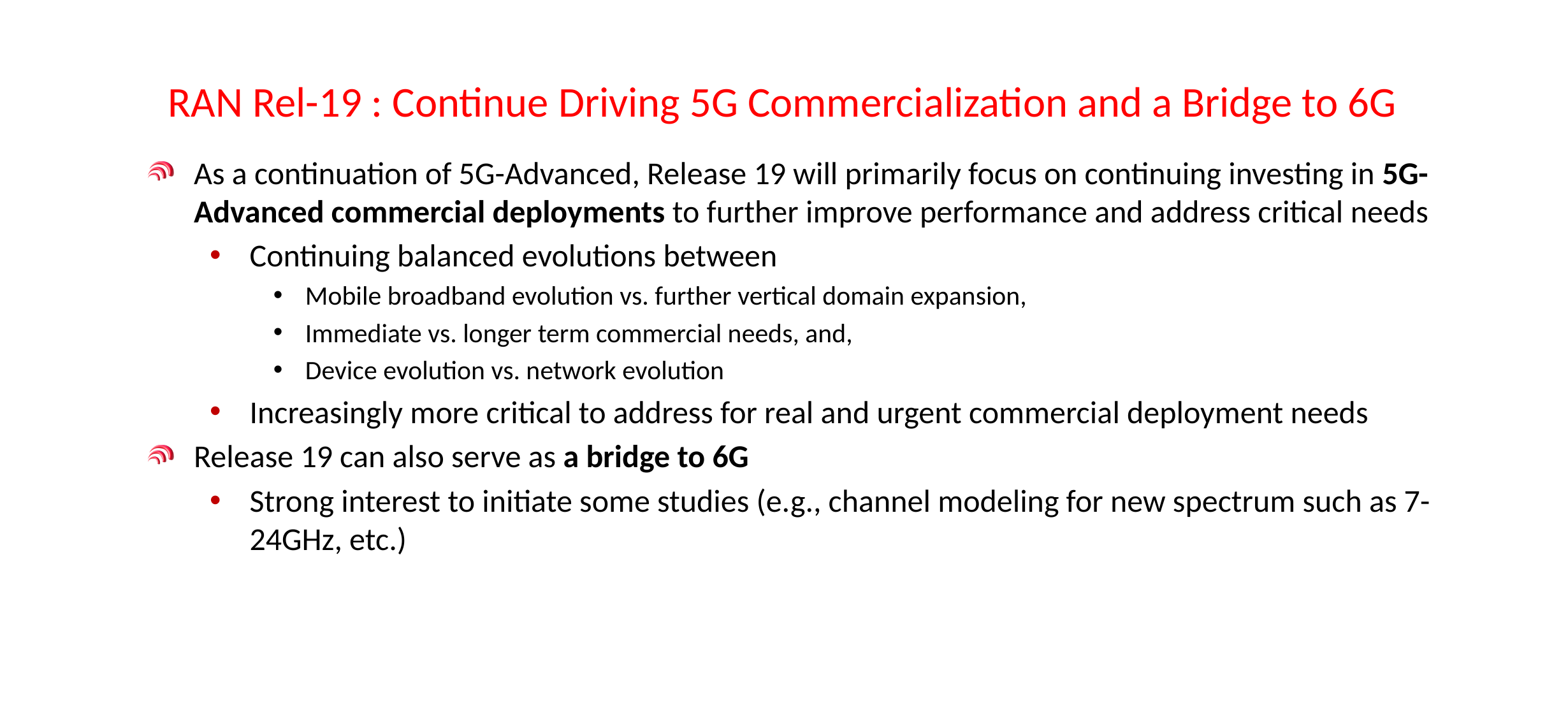

# RAN Rel-19 : Continue Driving 5G Commercialization and a Bridge to 6G
As a continuation of 5G-Advanced, Release 19 will primarily focus on continuing investing in 5G-Advanced commercial deployments to further improve performance and address critical needs
Continuing balanced evolutions between
Mobile broadband evolution vs. further vertical domain expansion,
Immediate vs. longer term commercial needs, and,
Device evolution vs. network evolution
Increasingly more critical to address for real and urgent commercial deployment needs
Release 19 can also serve as a bridge to 6G
Strong interest to initiate some studies (e.g., channel modeling for new spectrum such as 7-24GHz, etc.)